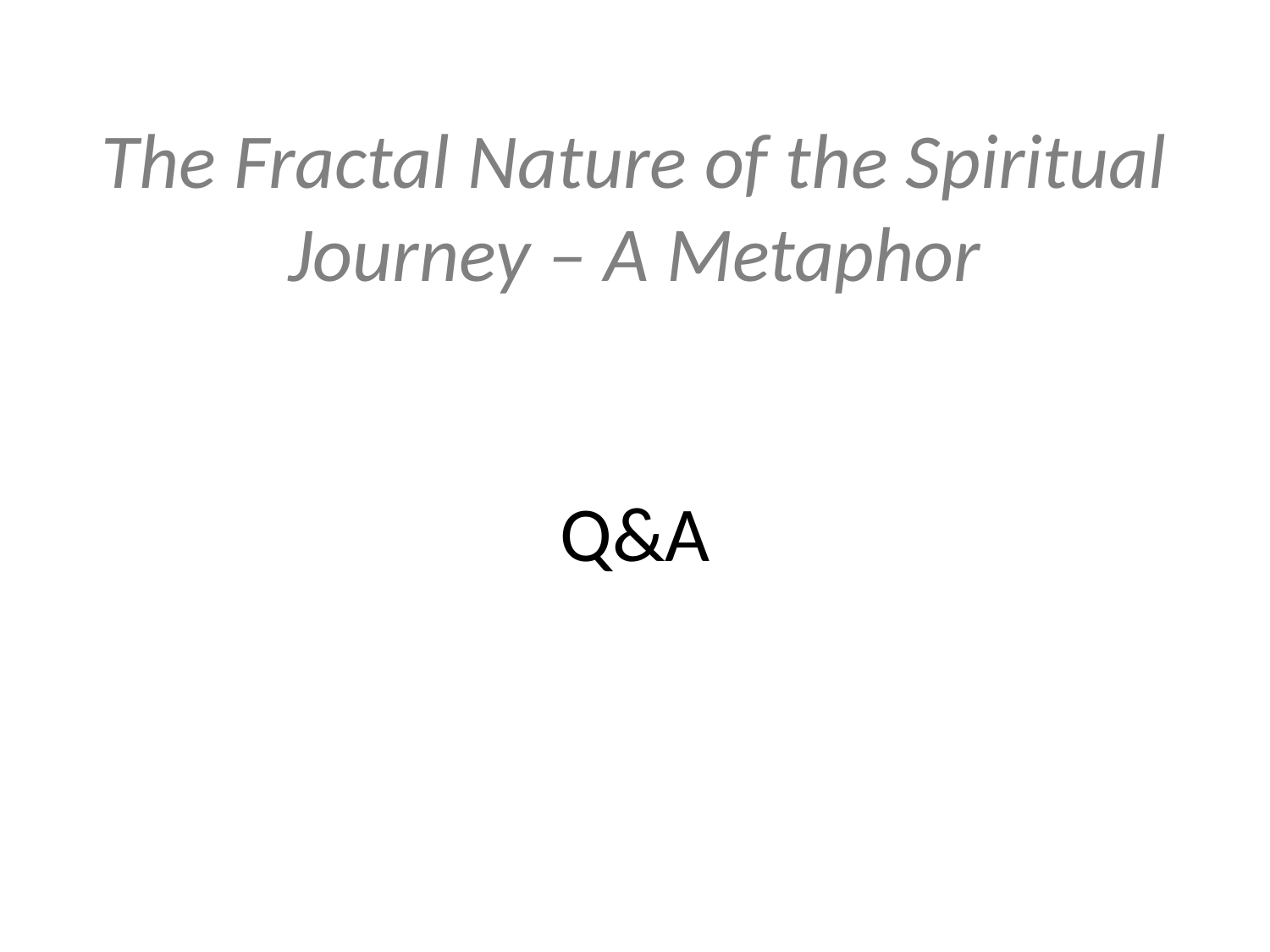

# The Fractal Nature of the Spiritual Journey – A Metaphor Q&A